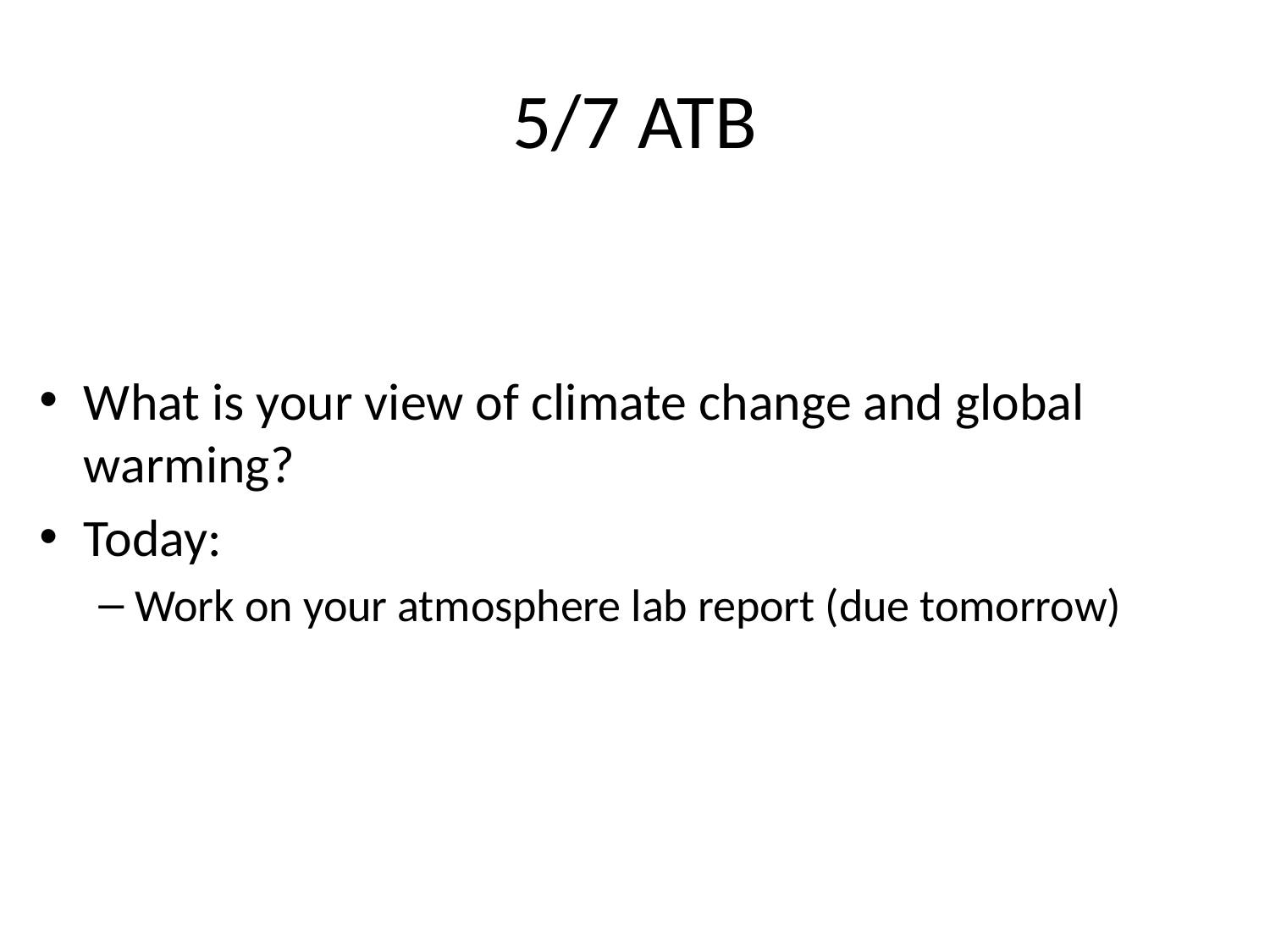

# 5/7 ATB
What is your view of climate change and global warming?
Today:
Work on your atmosphere lab report (due tomorrow)